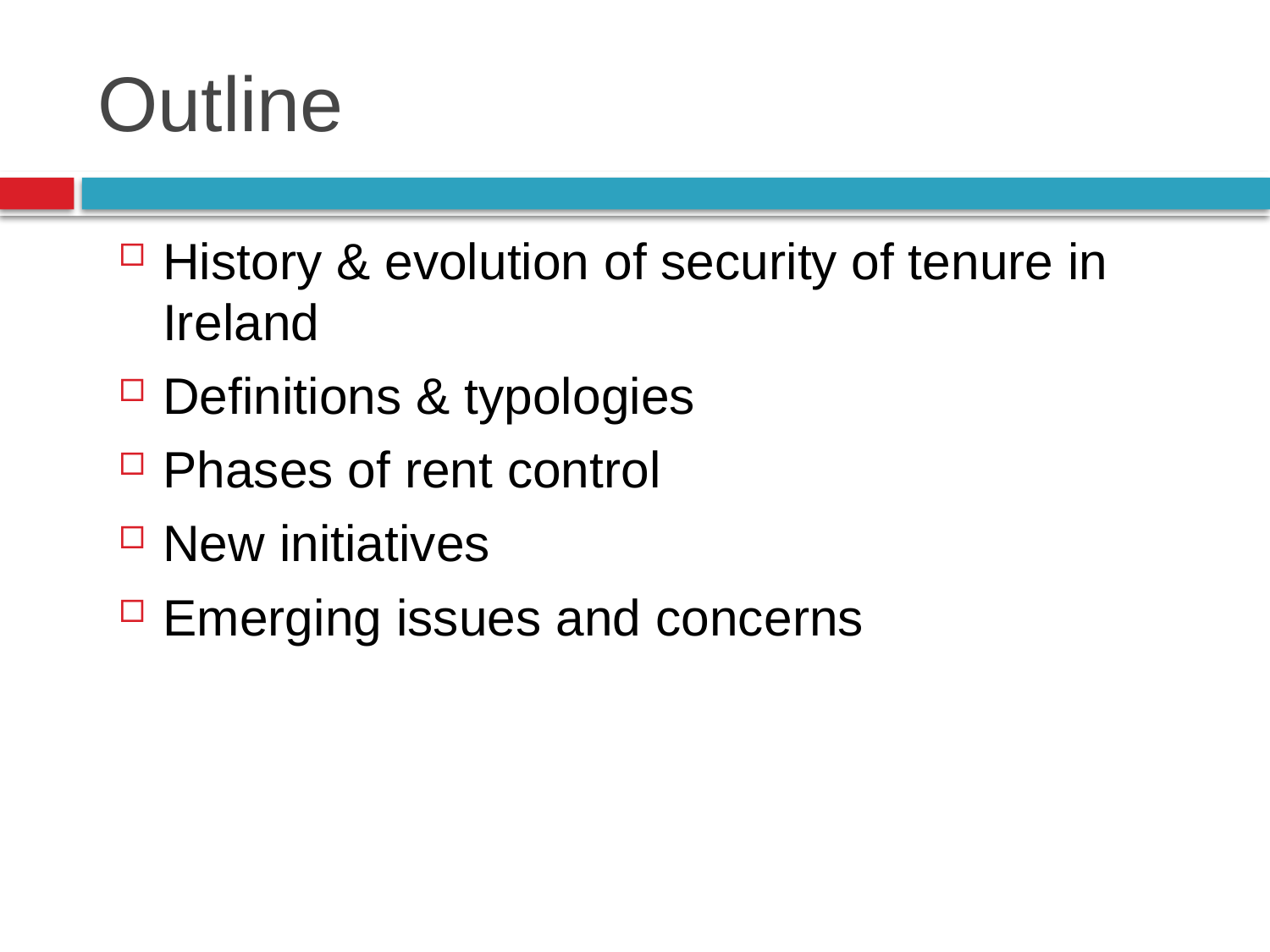

# Outline
History & evolution of security of tenure in Ireland
Definitions & typologies
Phases of rent control
New initiatives
Emerging issues and concerns